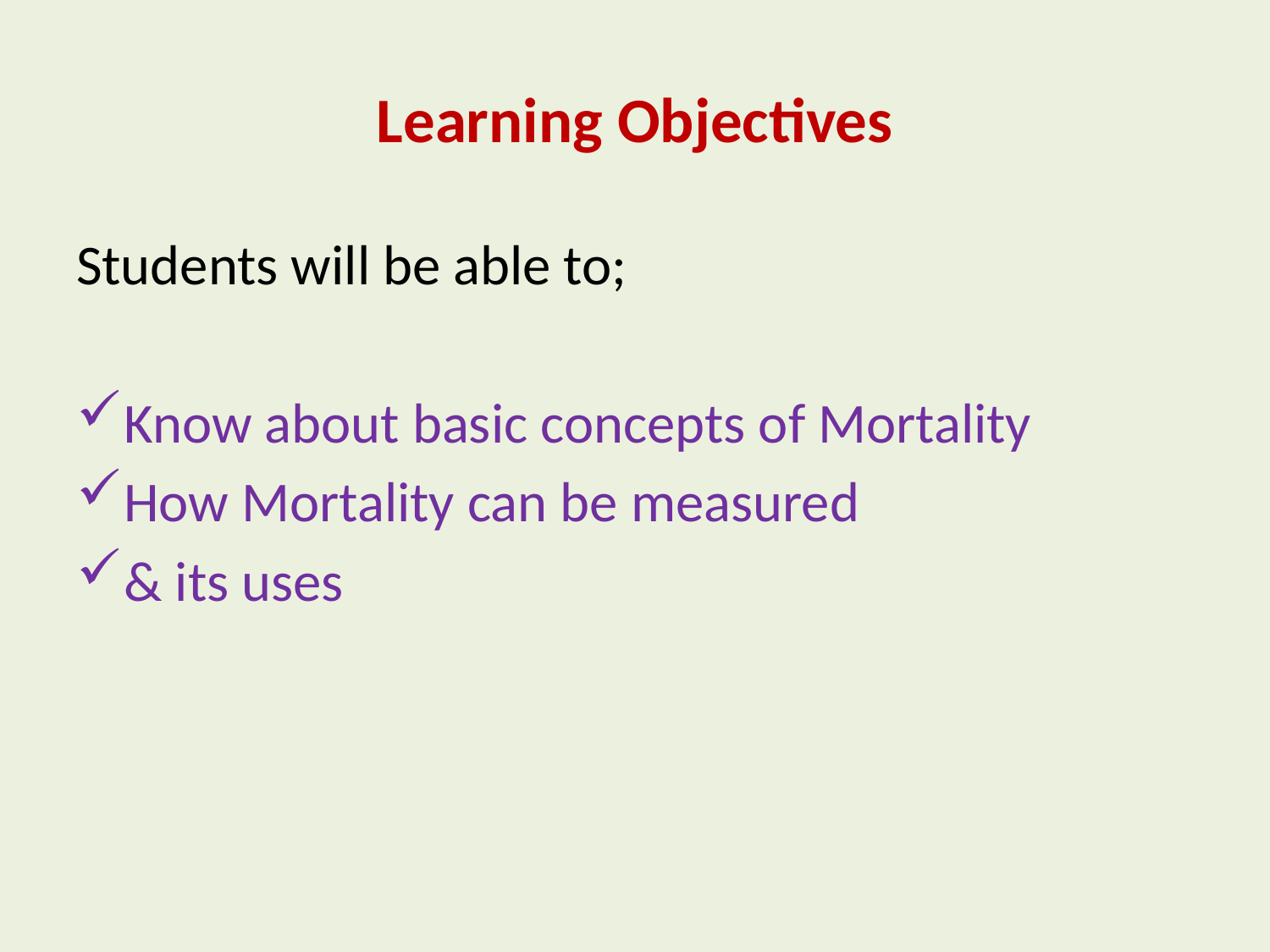

# Learning Objectives
Students will be able to;

Know about basic concepts of Mortality
How Mortality can be measured
& its uses